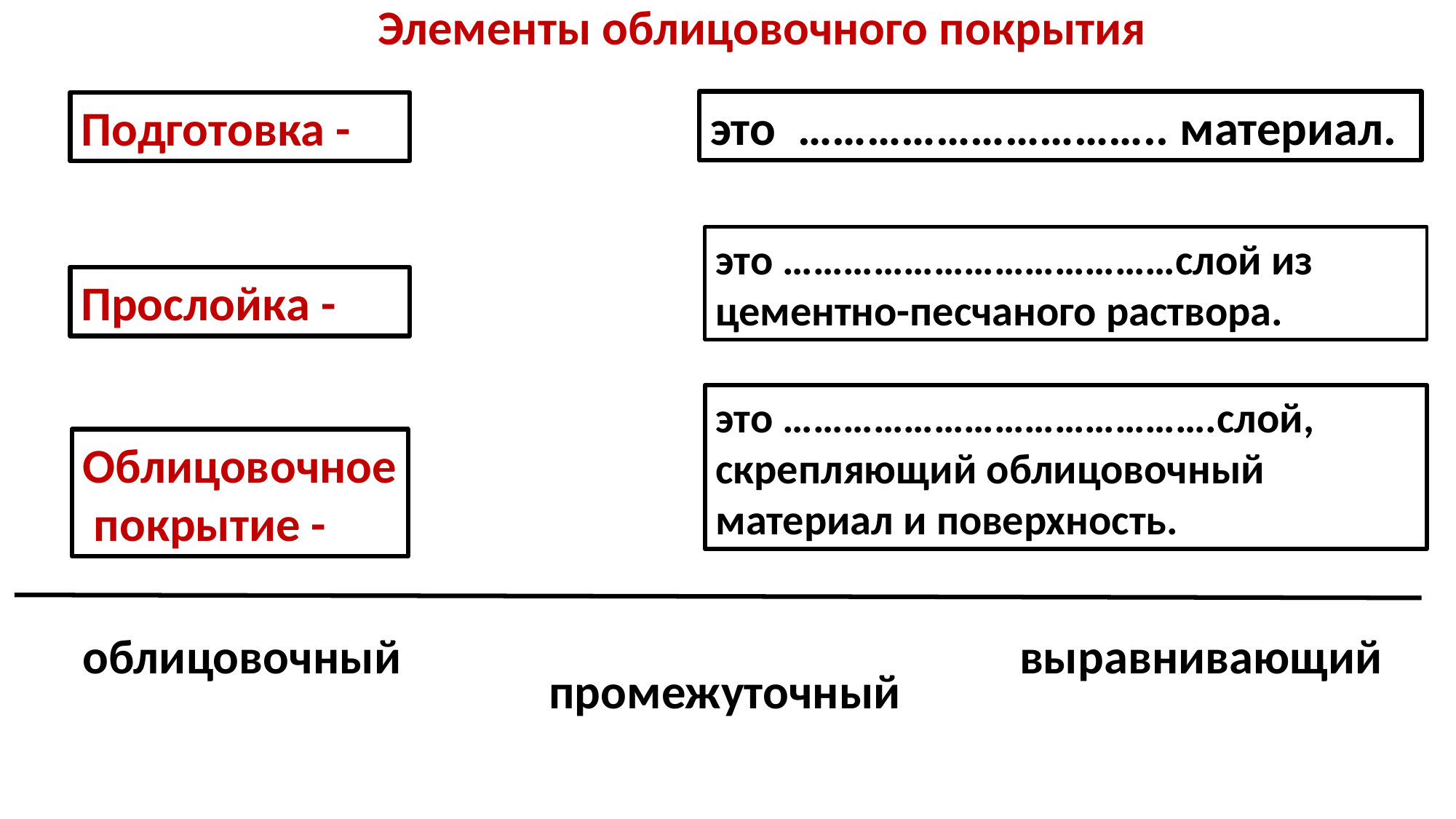

Элементы облицовочного покрытия
это  ………………………….. материал.
Подготовка -
это …………………………………слой из цементно-песчаного раствора.
Прослойка -
это …………………………………….слой, скрепляющий облицовочный материал и поверхность.
Облицовочное
 покрытие -
выравнивающий
облицовочный
промежуточный